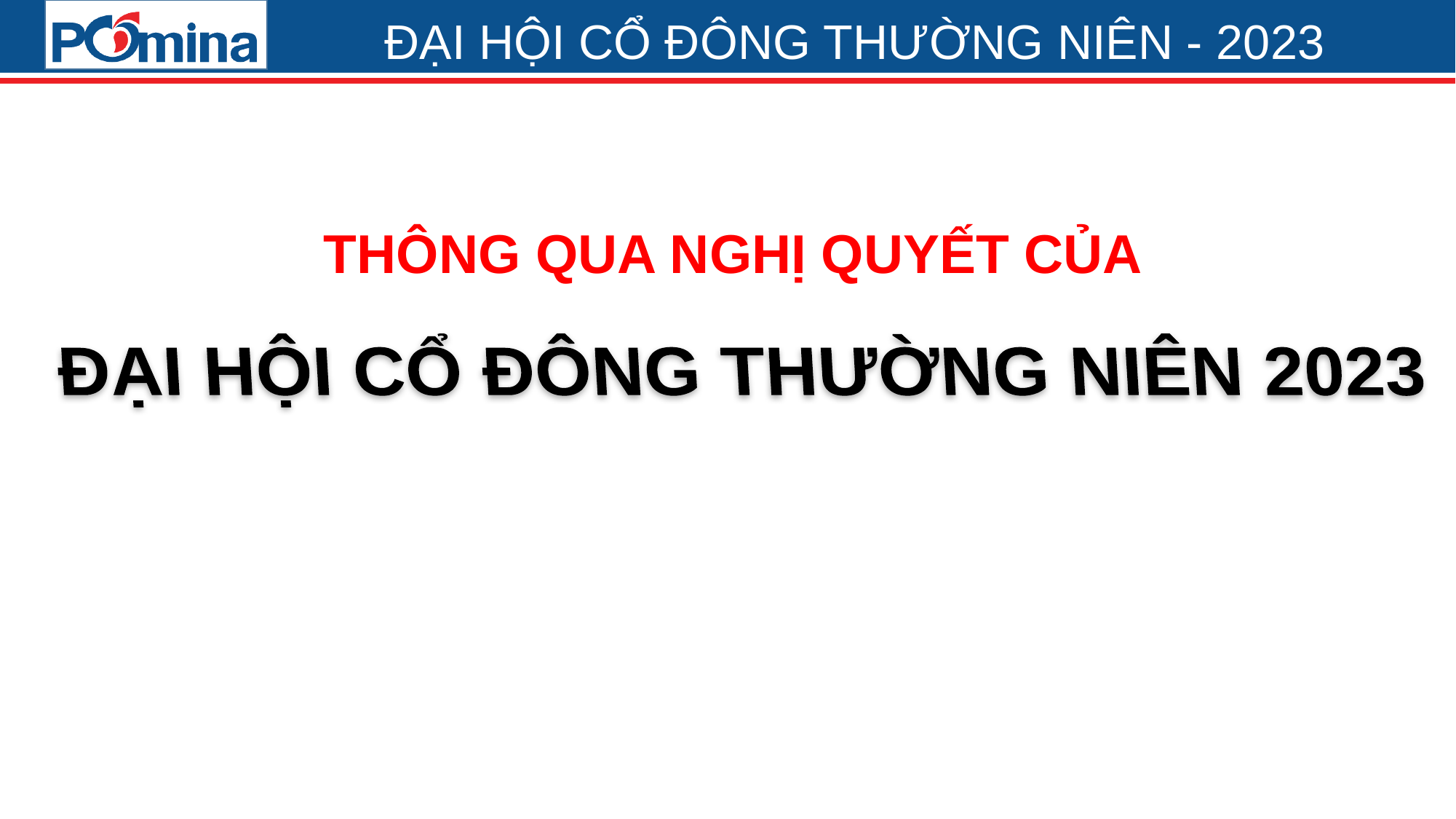

THÔNG QUA NGHỊ QUYẾT CỦA
ĐẠI HỘI CỔ ĐÔNG THƯỜNG NIÊN 2023